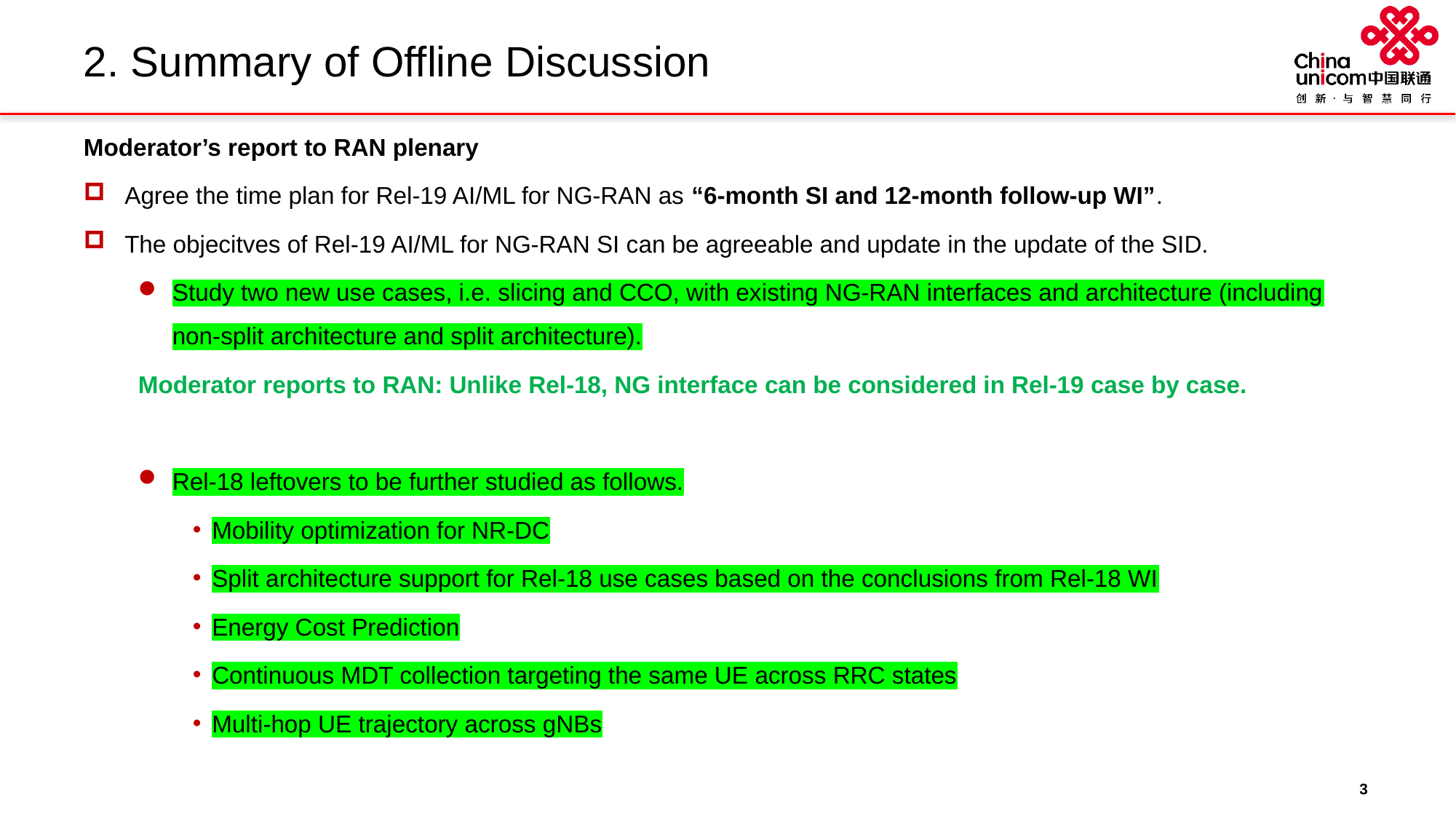

# 2. Summary of Offline Discussion
Moderator’s report to RAN plenary
Agree the time plan for Rel-19 AI/ML for NG-RAN as “6-month SI and 12-month follow-up WI”.
The objecitves of Rel-19 AI/ML for NG-RAN SI can be agreeable and update in the update of the SID.
Study two new use cases, i.e. slicing and CCO, with existing NG-RAN interfaces and architecture (including non-split architecture and split architecture).
Moderator reports to RAN: Unlike Rel-18, NG interface can be considered in Rel-19 case by case.

Rel-18 leftovers to be further studied as follows.
Mobility optimization for NR-DC
Split architecture support for Rel-18 use cases based on the conclusions from Rel-18 WI
Energy Cost Prediction
Continuous MDT collection targeting the same UE across RRC states
Multi-hop UE trajectory across gNBs